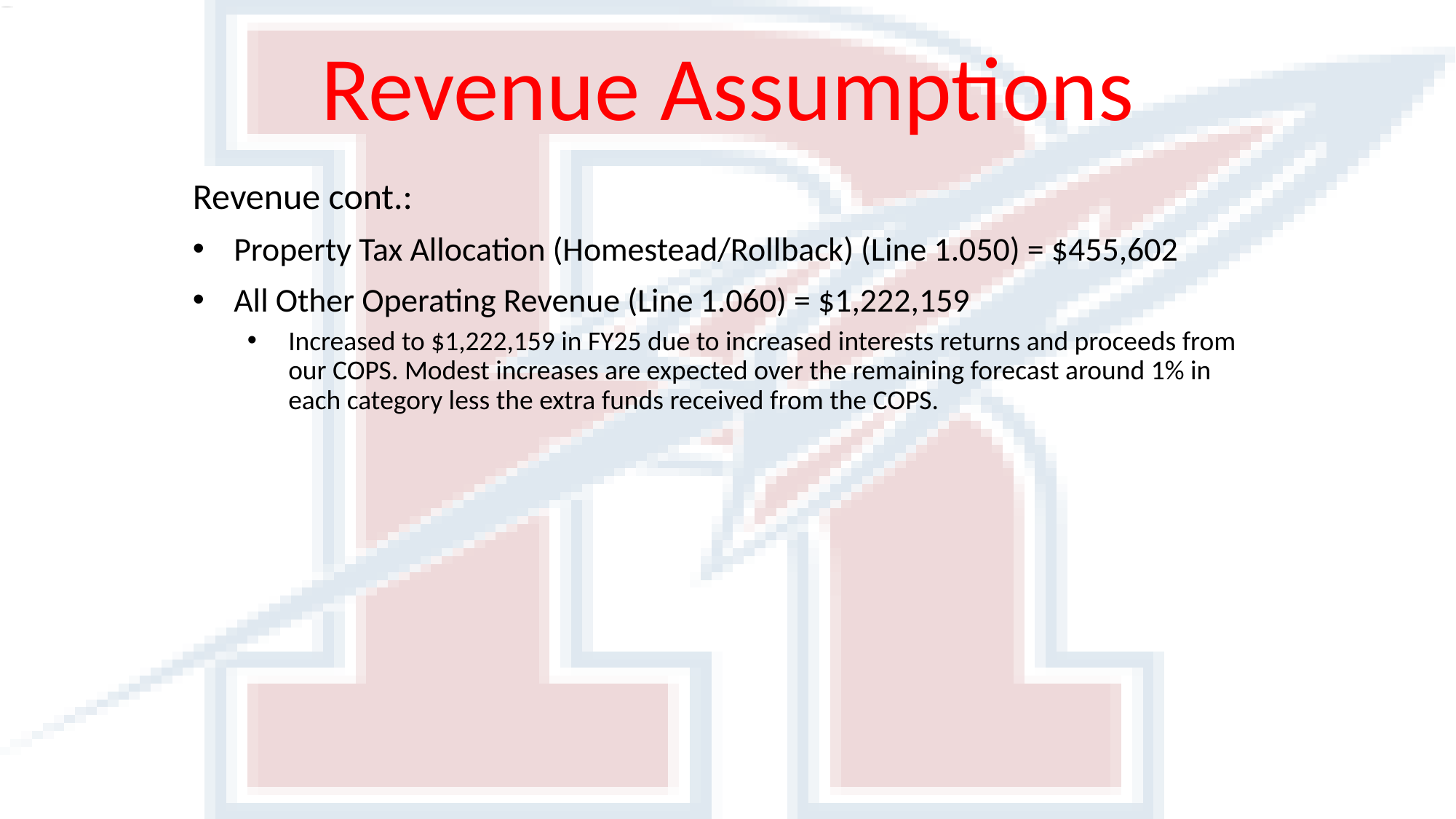

# Revenue Assumptions
Revenue cont.:
Property Tax Allocation (Homestead/Rollback) (Line 1.050) = $455,602
All Other Operating Revenue (Line 1.060) = $1,222,159
Increased to $1,222,159 in FY25 due to increased interests returns and proceeds from our COPS. Modest increases are expected over the remaining forecast around 1% in each category less the extra funds received from the COPS.